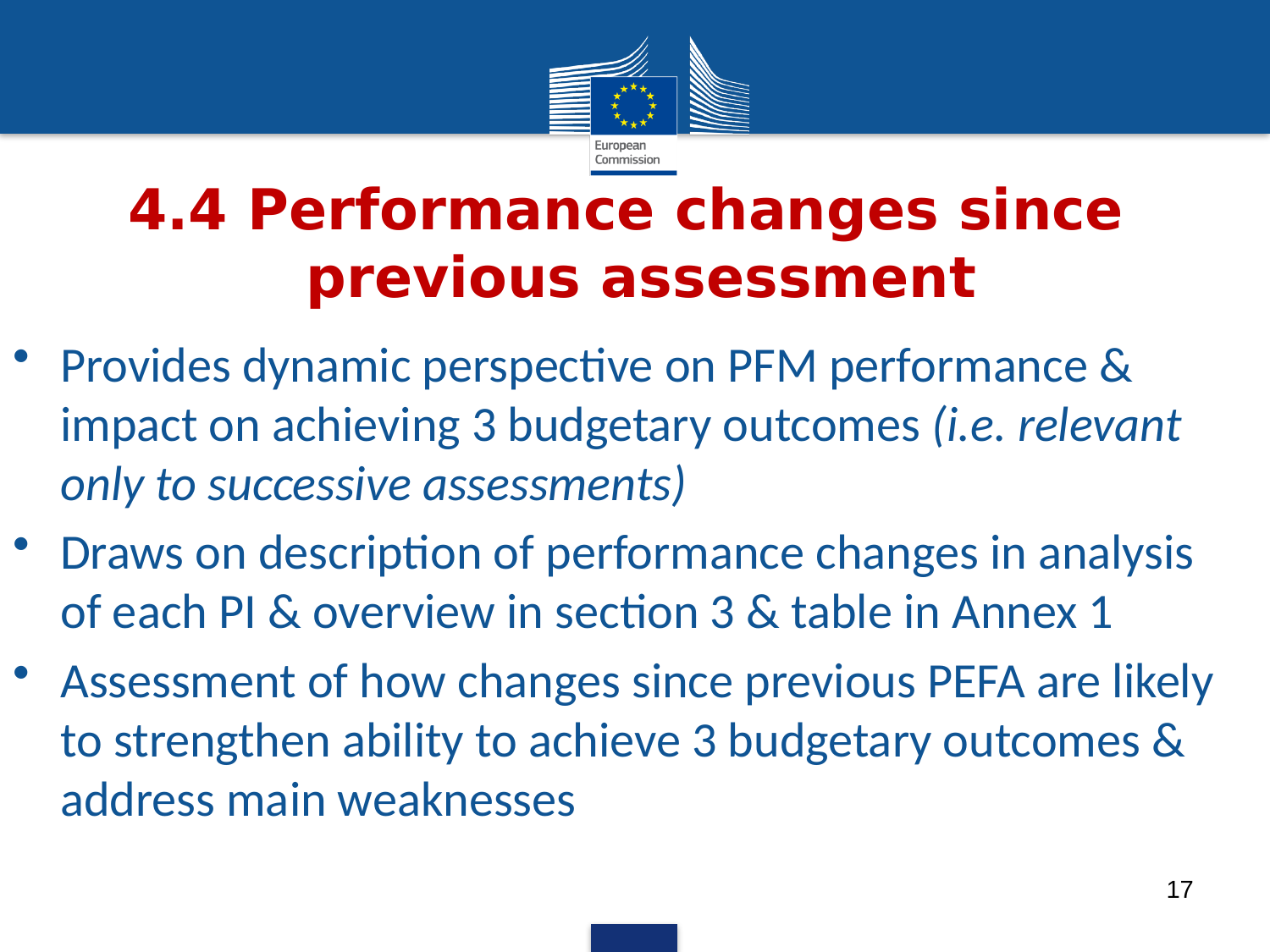

# 4.4 Performance changes since previous assessment
Provides dynamic perspective on PFM performance & impact on achieving 3 budgetary outcomes (i.e. relevant only to successive assessments)
Draws on description of performance changes in analysis of each PI & overview in section 3 & table in Annex 1
Assessment of how changes since previous PEFA are likely to strengthen ability to achieve 3 budgetary outcomes & address main weaknesses
17